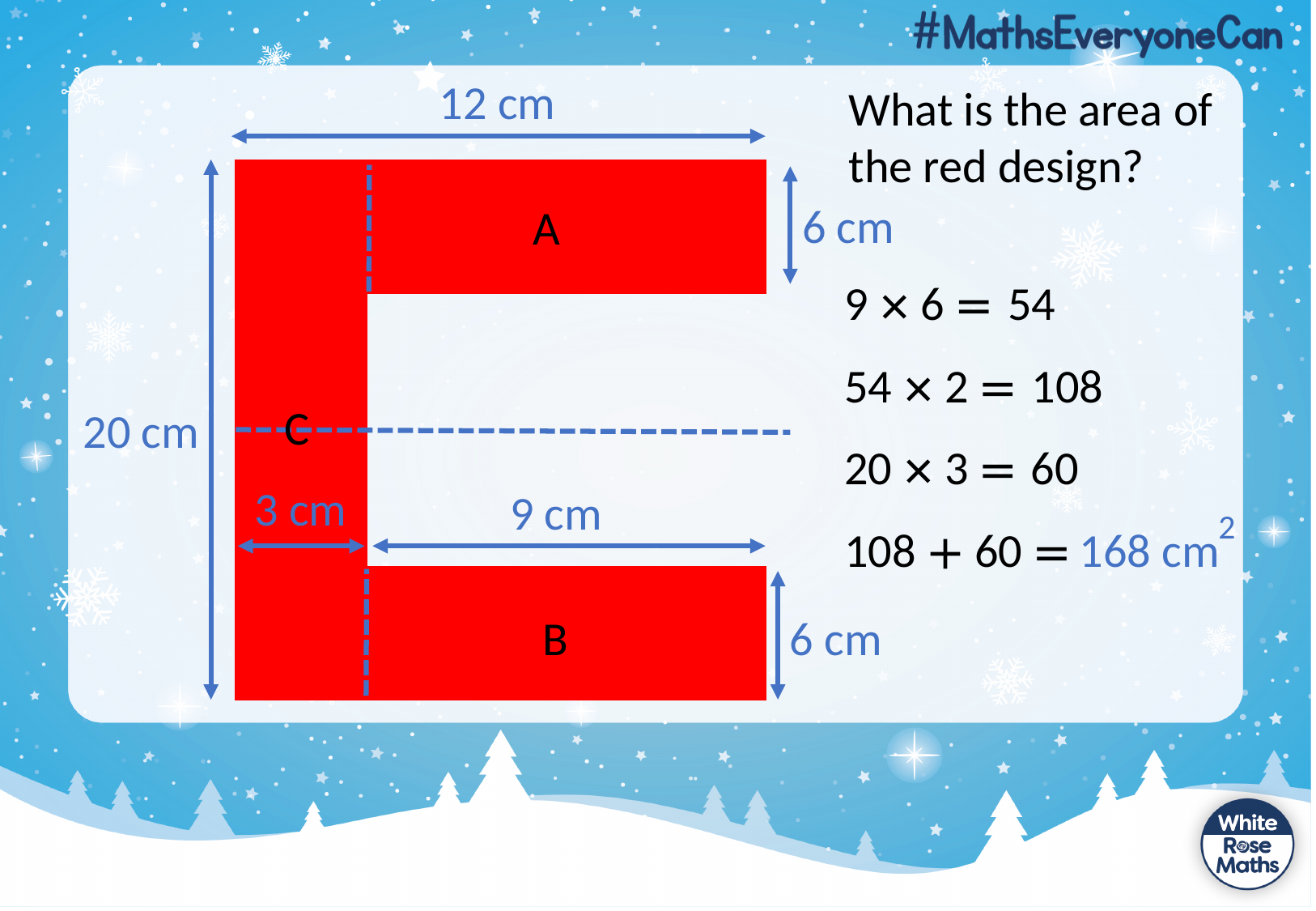

12 cm
What is the area of the red design?

6 cm
A
9 × 6 =
54
54 × 2 =
108
C
20 cm
20 × 3 =
60
3 cm
9 cm
2
108 + 60 =
168 cm
B
6 cm